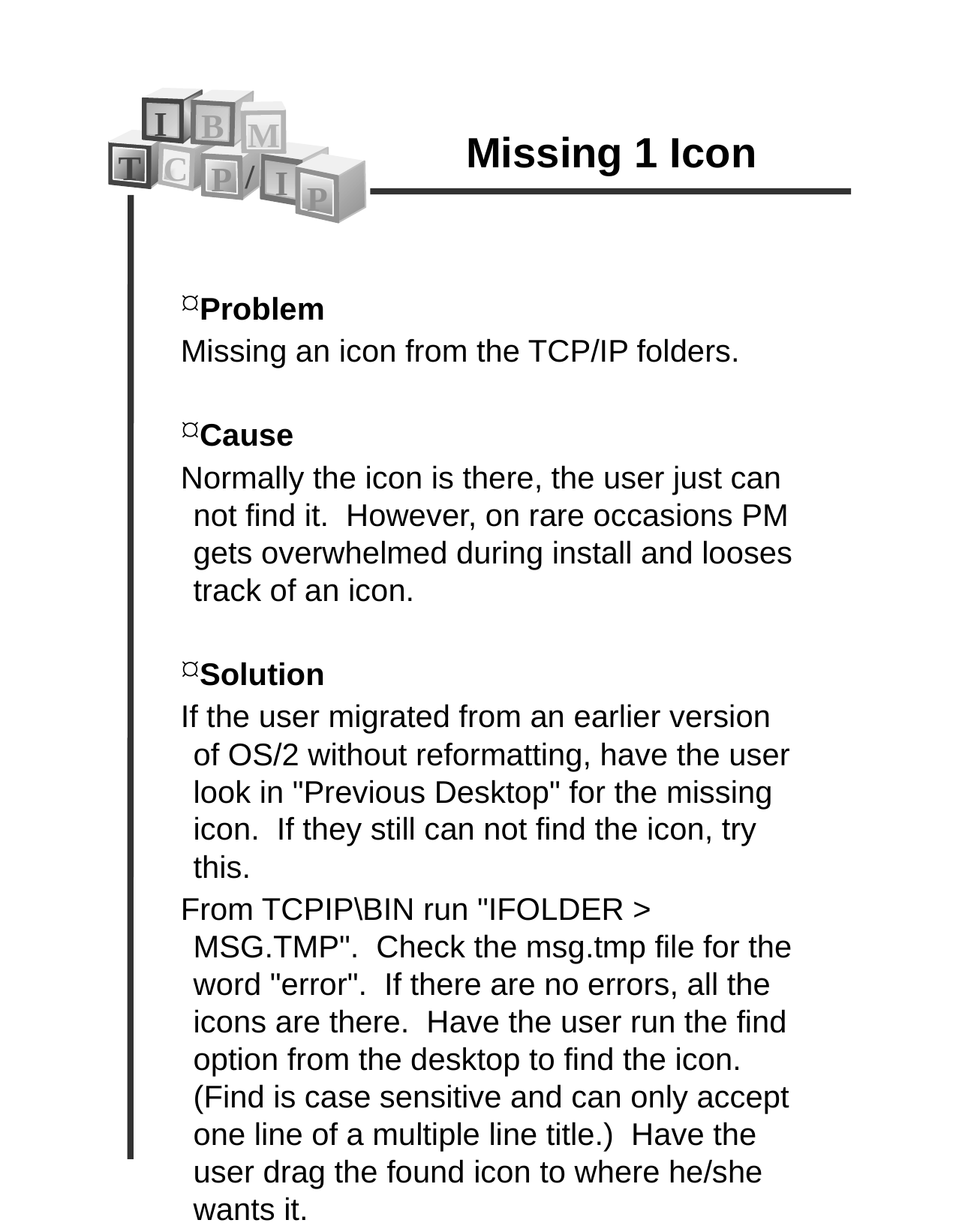

Missing 1 Icon

I

B

M

T
C

/

P

I

P

Problem
Missing an icon from the TCP/IP folders.

Cause
Normally the icon is there, the user just can not find it.  However, on rare occasions PM gets overwhelmed during install and looses track of an icon.

Solution
If the user migrated from an earlier version of OS/2 without reformatting, have the user look in "Previous Desktop" for the missing icon.  If they still can not find the icon, try this.
From TCPIP\BIN run "IFOLDER > MSG.TMP".  Check the msg.tmp file for the word "error".  If there are no errors, all the icons are there.  Have the user run the find option from the desktop to find the icon.  (Find is case sensitive and can only accept one line of a multiple line title.)  Have the user drag the found icon to where he/she wants it.